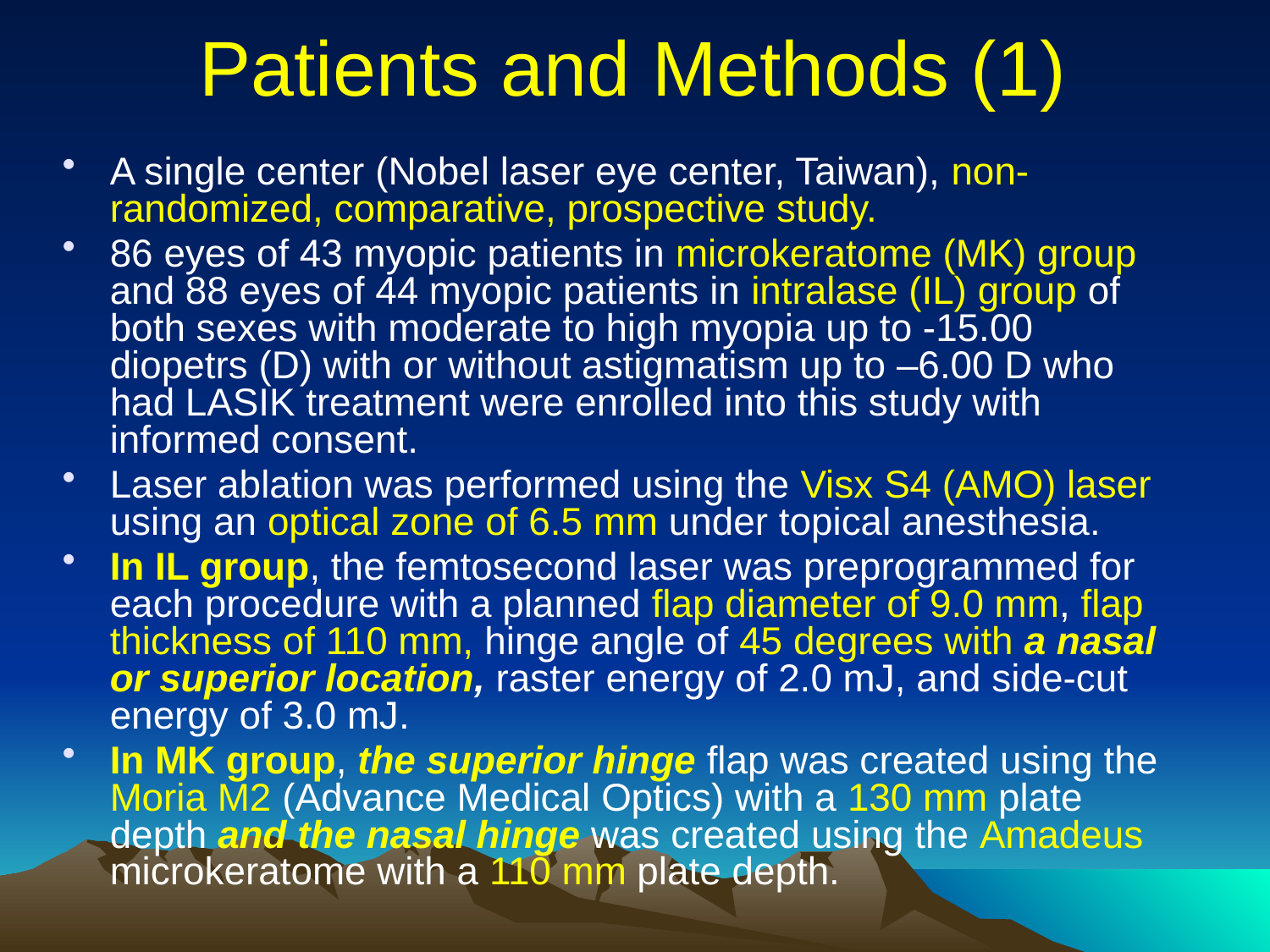

# Patients and Methods (1)
A single center (Nobel laser eye center, Taiwan), non-randomized, comparative, prospective study.
86 eyes of 43 myopic patients in microkeratome (MK) group and 88 eyes of 44 myopic patients in intralase (IL) group of both sexes with moderate to high myopia up to -15.00 diopetrs (D) with or without astigmatism up to –6.00 D who had LASIK treatment were enrolled into this study with informed consent.
Laser ablation was performed using the Visx S4 (AMO) laser using an optical zone of 6.5 mm under topical anesthesia.
In IL group, the femtosecond laser was preprogrammed for each procedure with a planned flap diameter of 9.0 mm, flap thickness of 110 mm, hinge angle of 45 degrees with a nasal or superior location, raster energy of 2.0 mJ, and side-cut energy of 3.0 mJ.
In MK group, the superior hinge flap was created using the Moria M2 (Advance Medical Optics) with a 130 mm plate depth and the nasal hinge was created using the Amadeus microkeratome with a 110 mm plate depth.